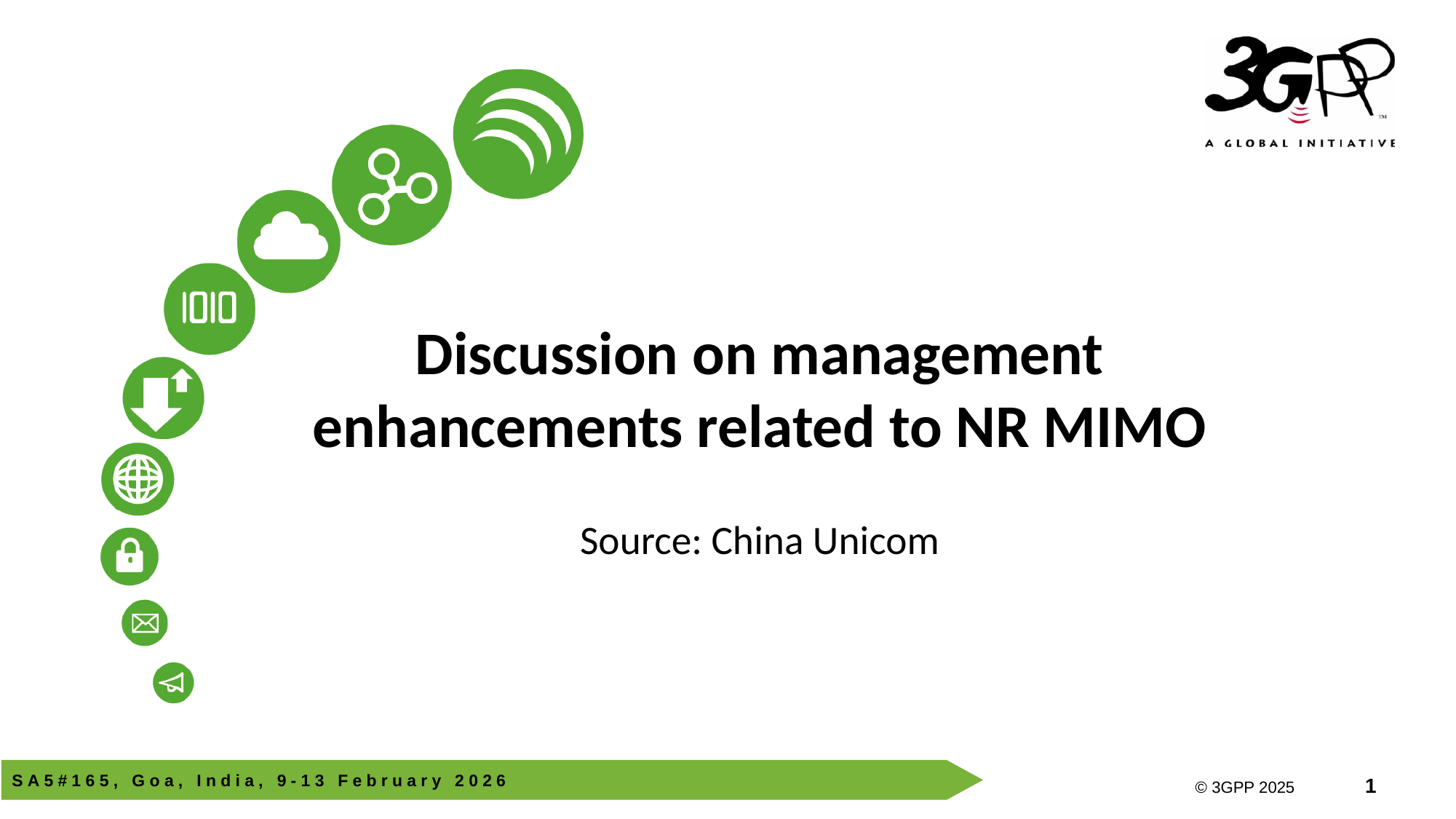

# Discussion on management enhancements related to NR MIMO
Source: China Unicom